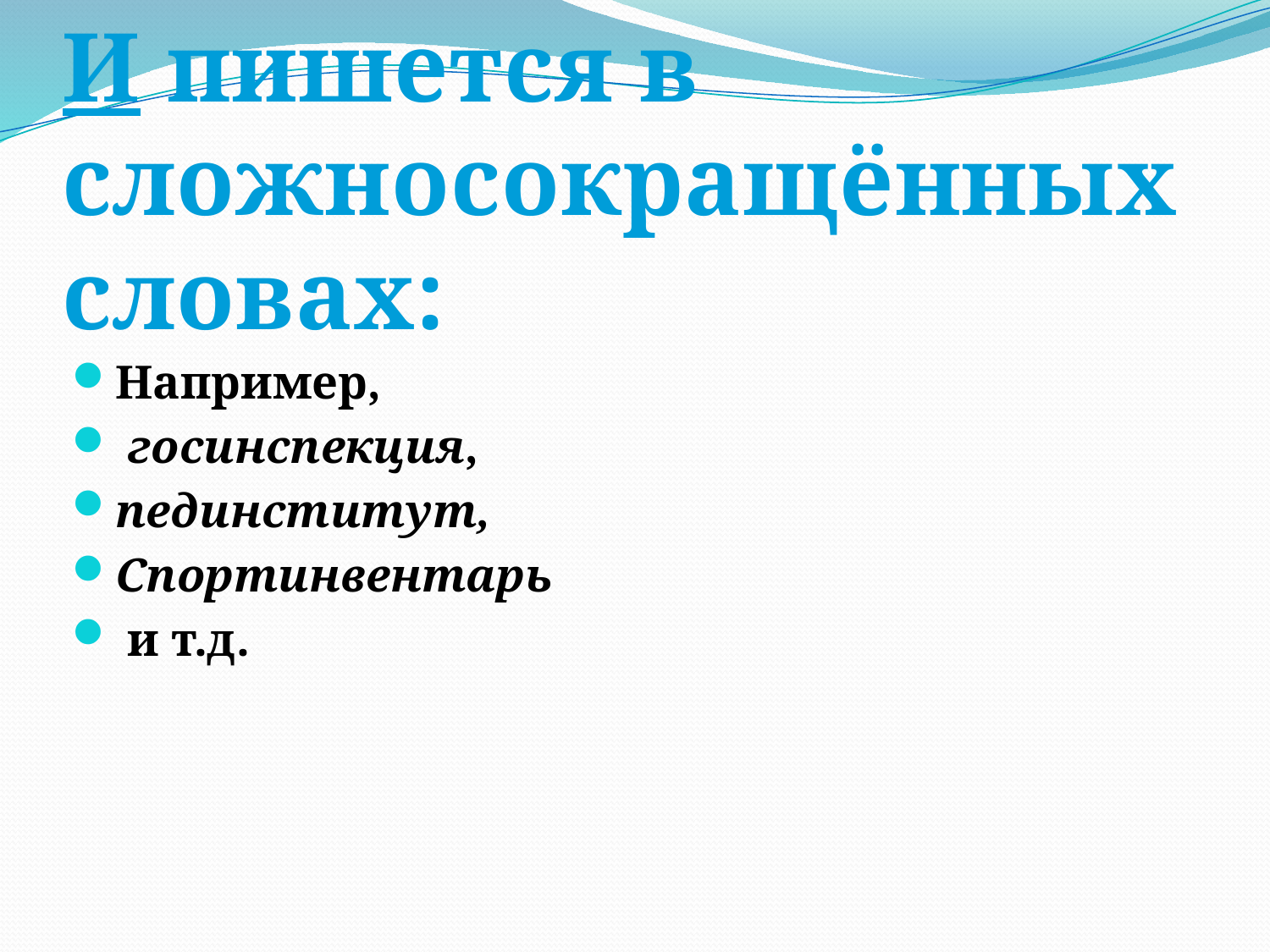

И пишется в сложносокращённых словах:
Например,
 госинспекция,
пединститут,
Спортинвентарь
 и т.д.